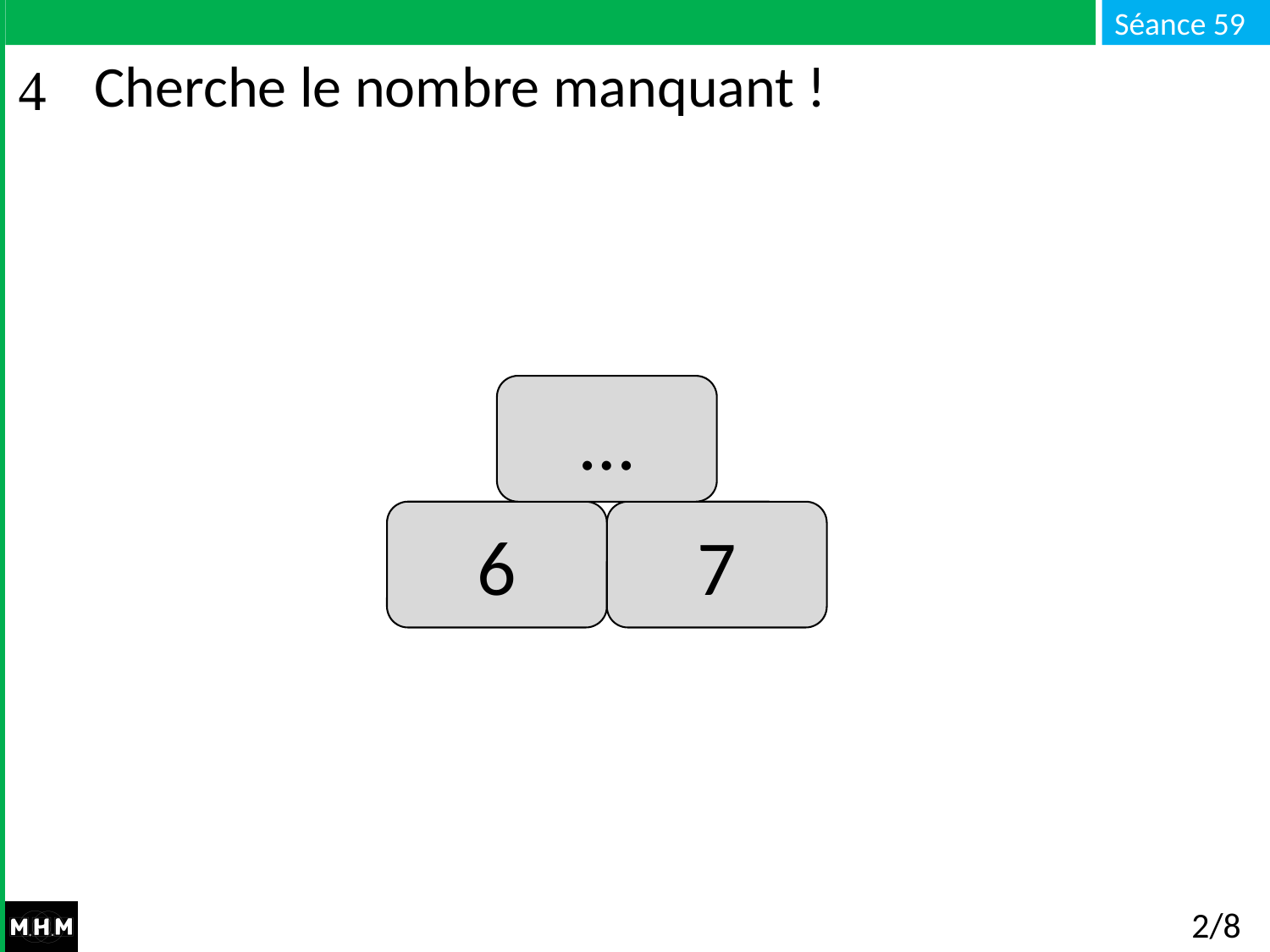

# Cherche le nombre manquant !
…
7
6
2/8